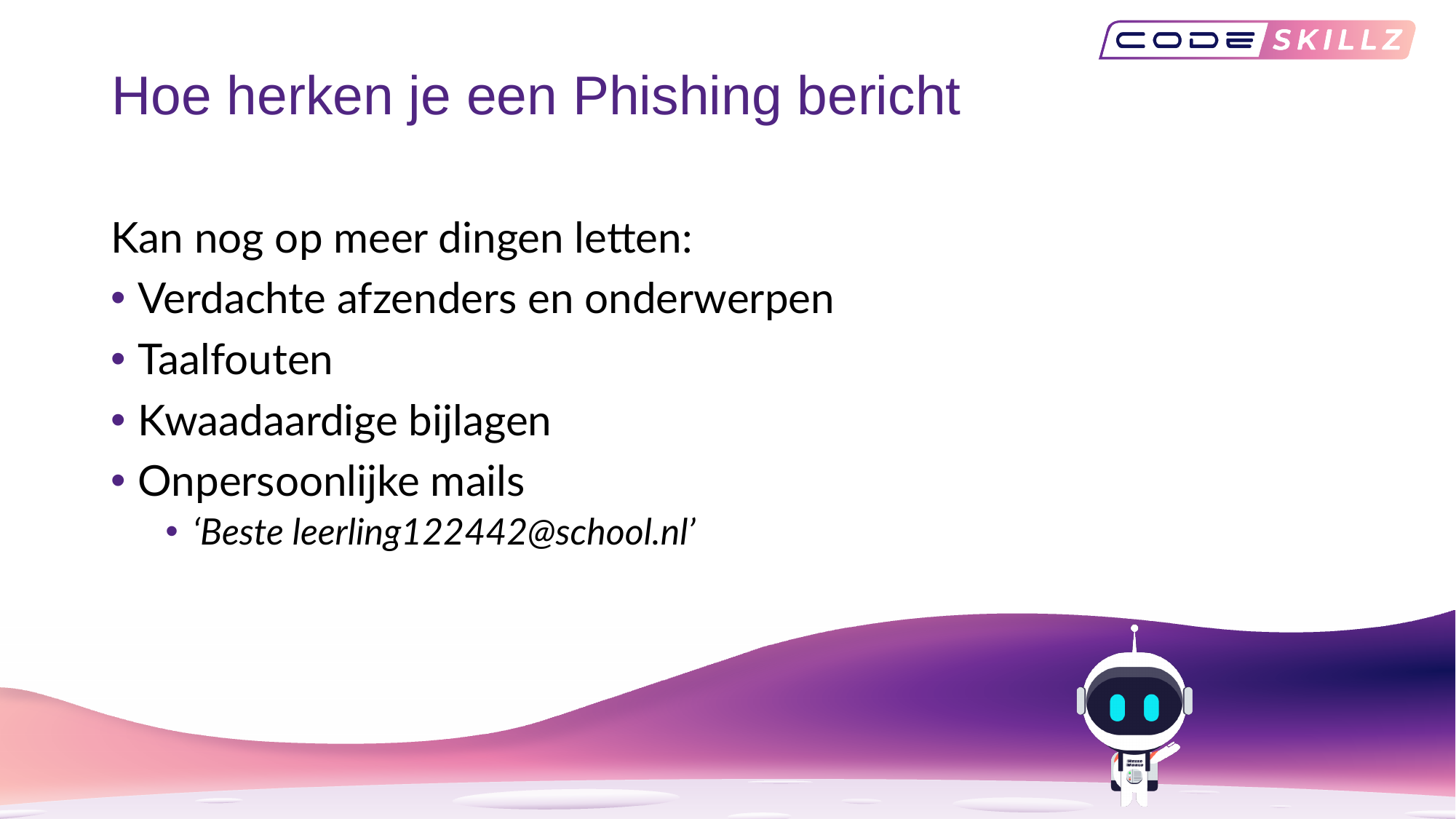

# Hoe herken je een Phishing bericht
Kan nog op meer dingen letten:
Verdachte afzenders en onderwerpen
Taalfouten
Kwaadaardige bijlagen
Onpersoonlijke mails
‘Beste leerling122442@school.nl’